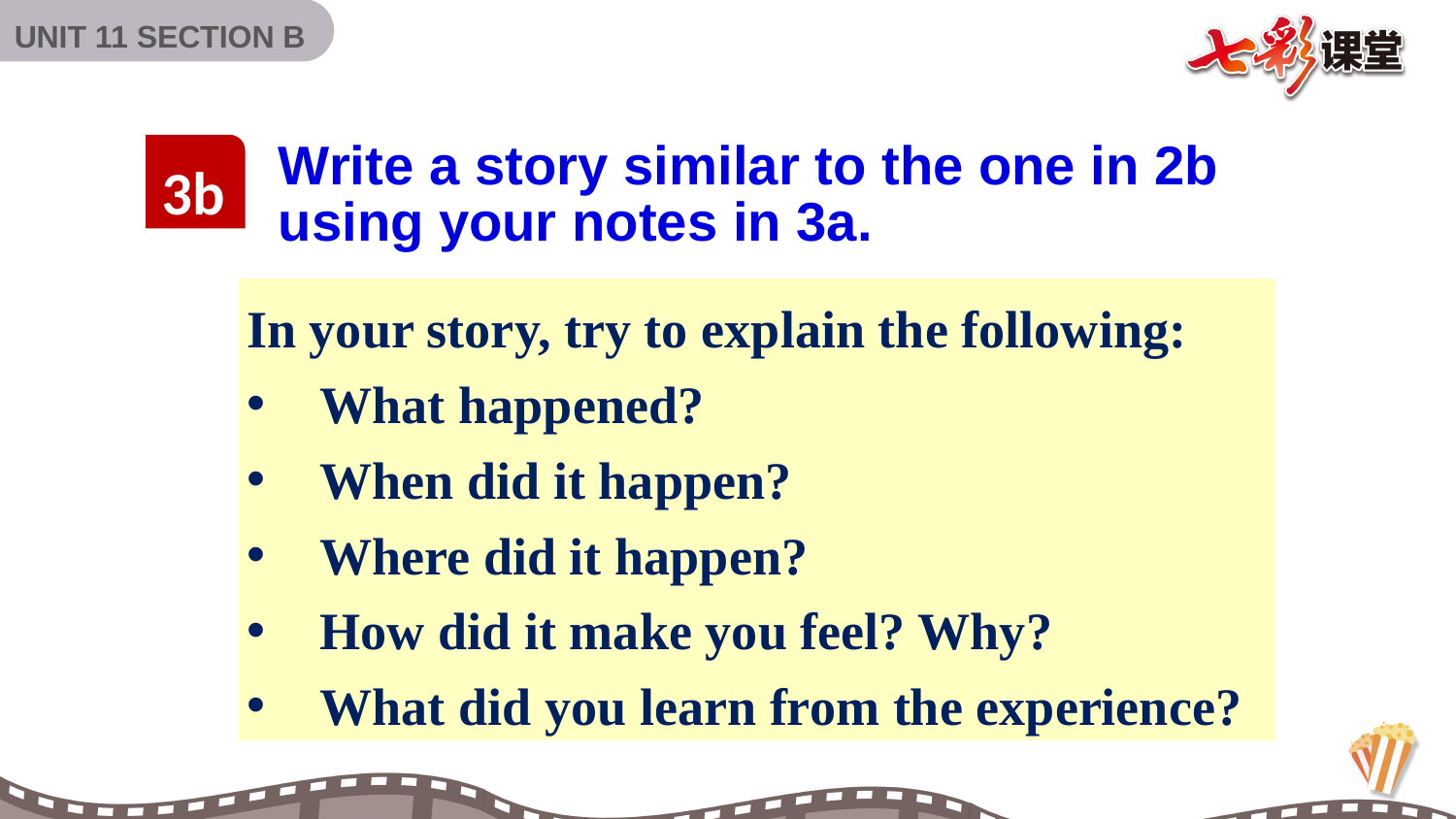

3b
Write a story similar to the one in 2b  using your notes in 3a.
In your story, try to explain the following:
What happened?
When did it happen?
Where did it happen?
How did it make you feel? Why?
What did you learn from the experience?